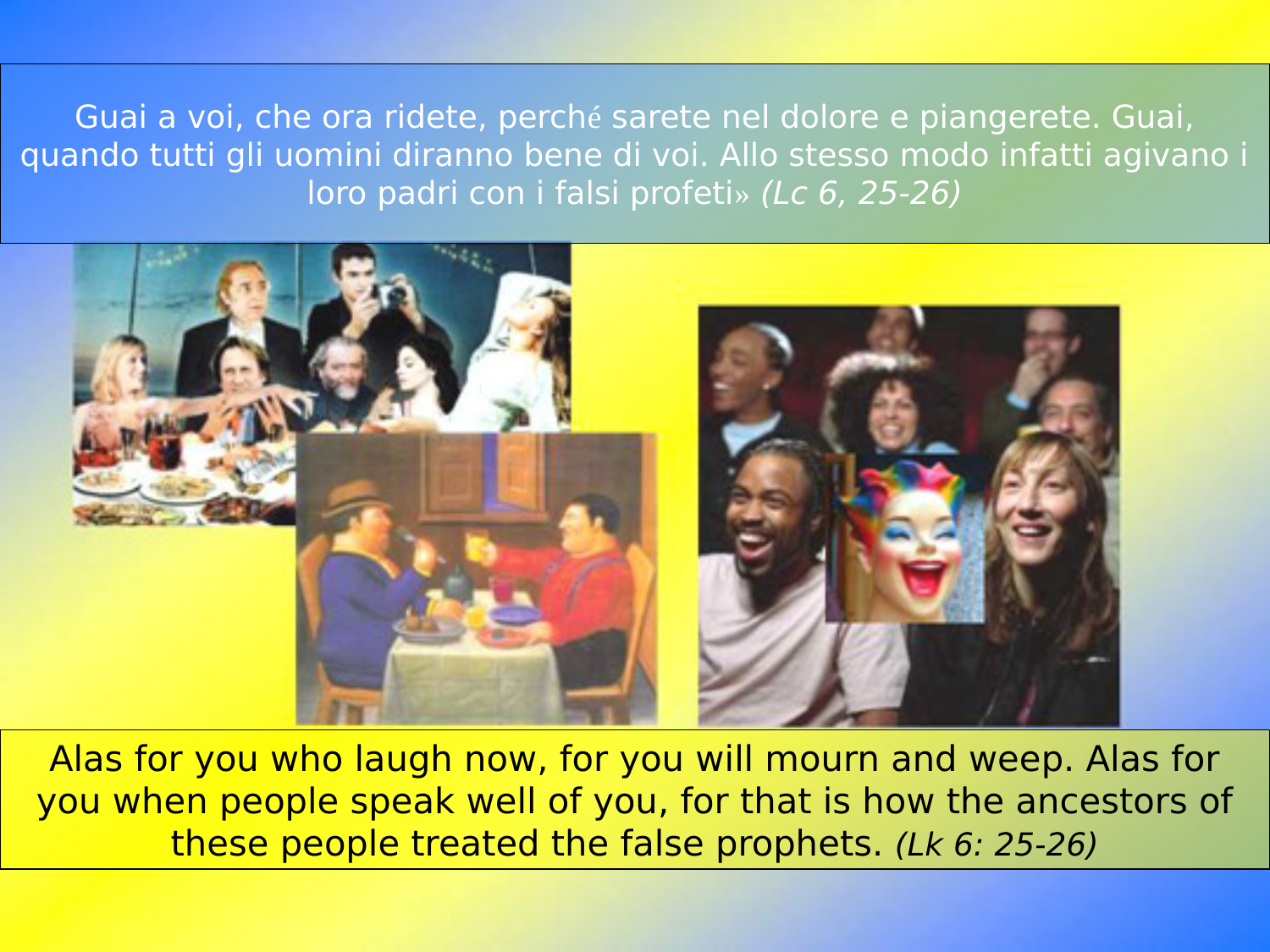

# Guai a voi, che ora ridete, perché sarete nel dolore e piangerete. Guai, quando tutti gli uomini diranno bene di voi. Allo stesso modo infatti agivano i loro padri con i falsi profeti» (Lc 6, 25-26)
Alas for you who laugh now, for you will mourn and weep. Alas for you when people speak well of you, for that is how the ancestors of these people treated the false prophets. (Lk 6: 25-26)